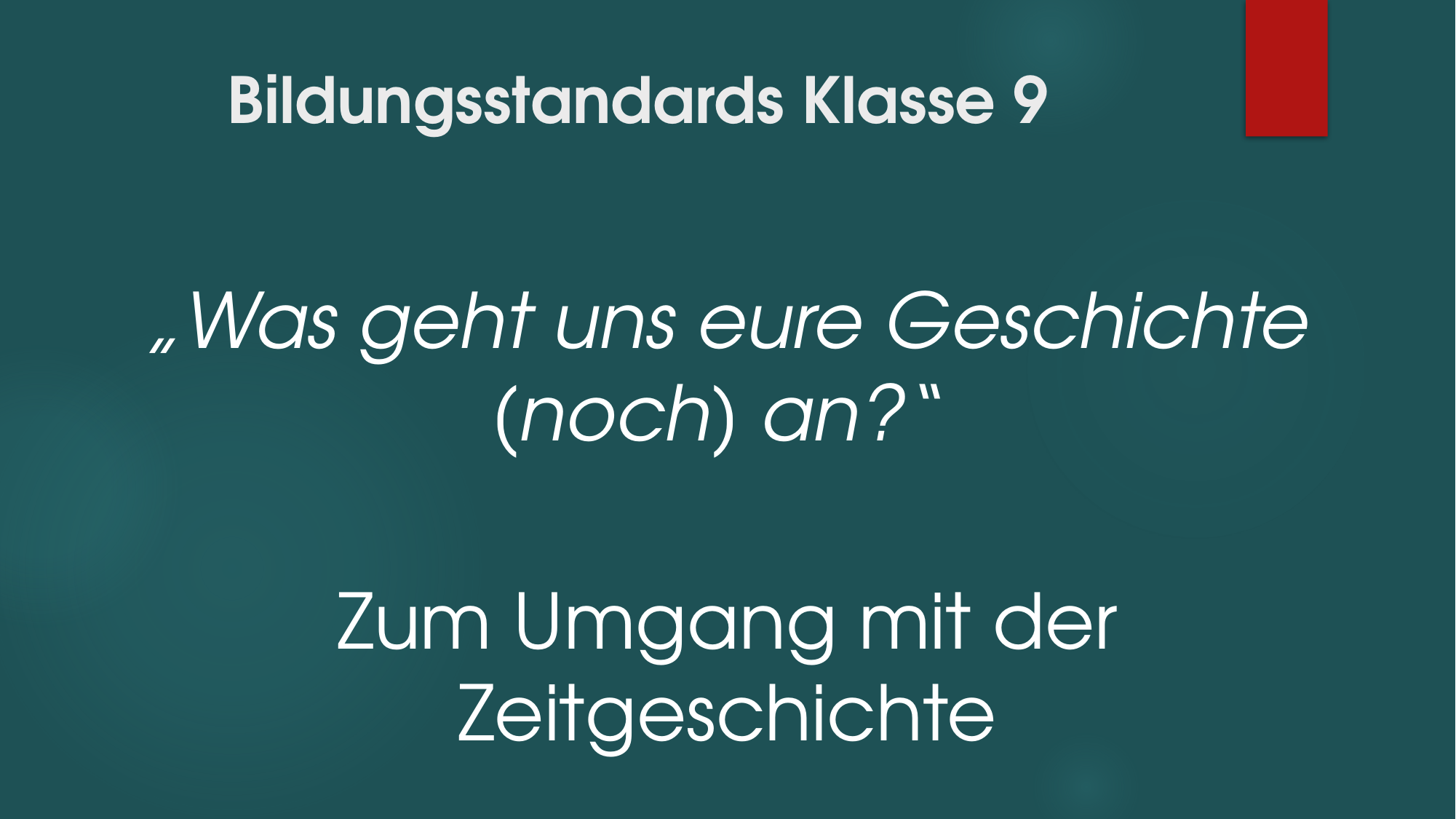

# Bildungsstandards Klasse 9
„Was geht uns eure Geschichte (noch) an?“

Zum Umgang mit der Zeitgeschichte